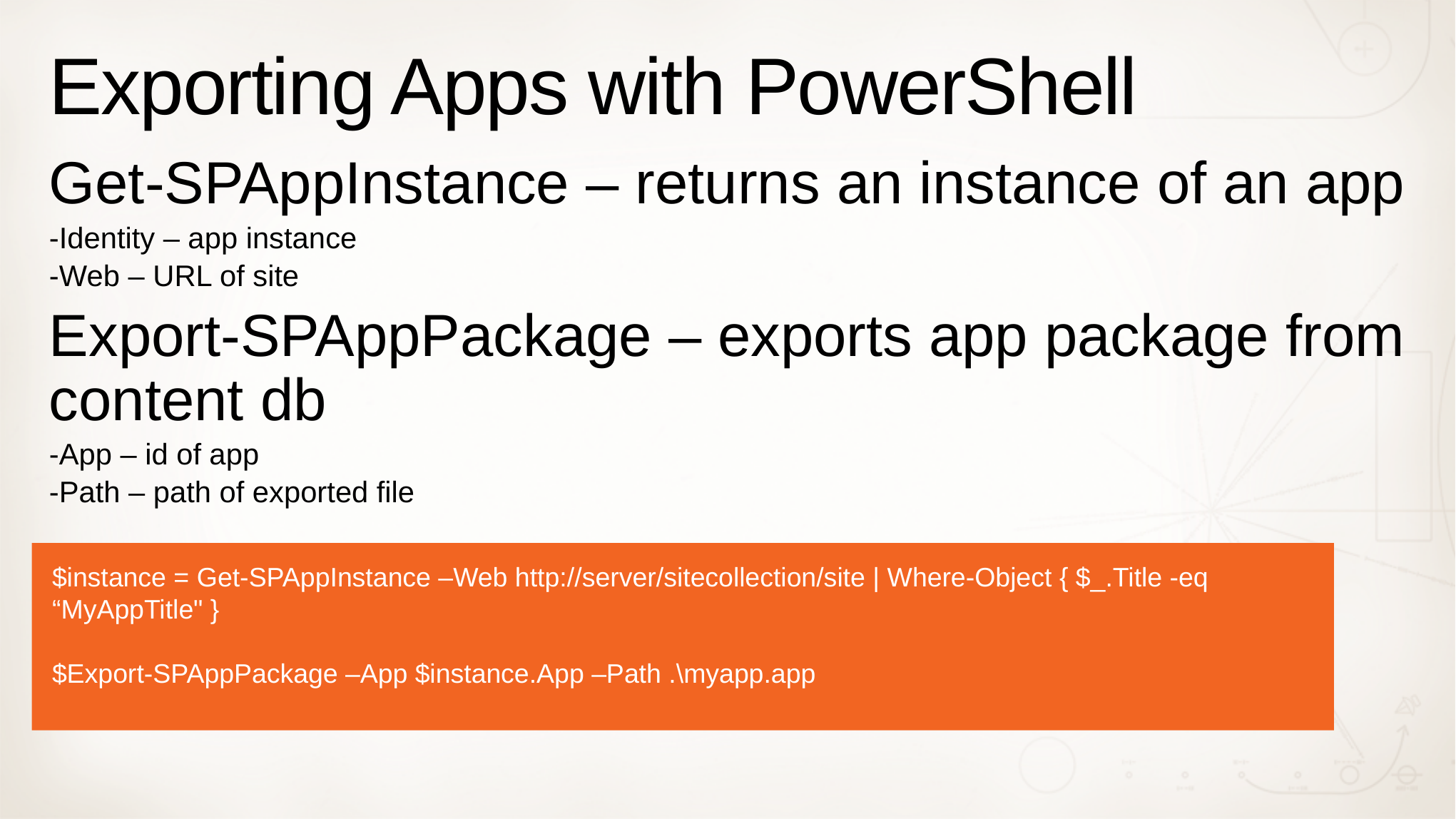

# Exporting Apps with PowerShell
Get-SPAppInstance – returns an instance of an app
-Identity – app instance
-Web – URL of site
Export-SPAppPackage – exports app package from content db
-App – id of app
-Path – path of exported file

$instance = Get-SPAppInstance –Web http://server/sitecollection/site | Where-Object { $_.Title -eq “MyAppTitle" }

$Export-SPAppPackage –App $instance.App –Path .\myapp.app